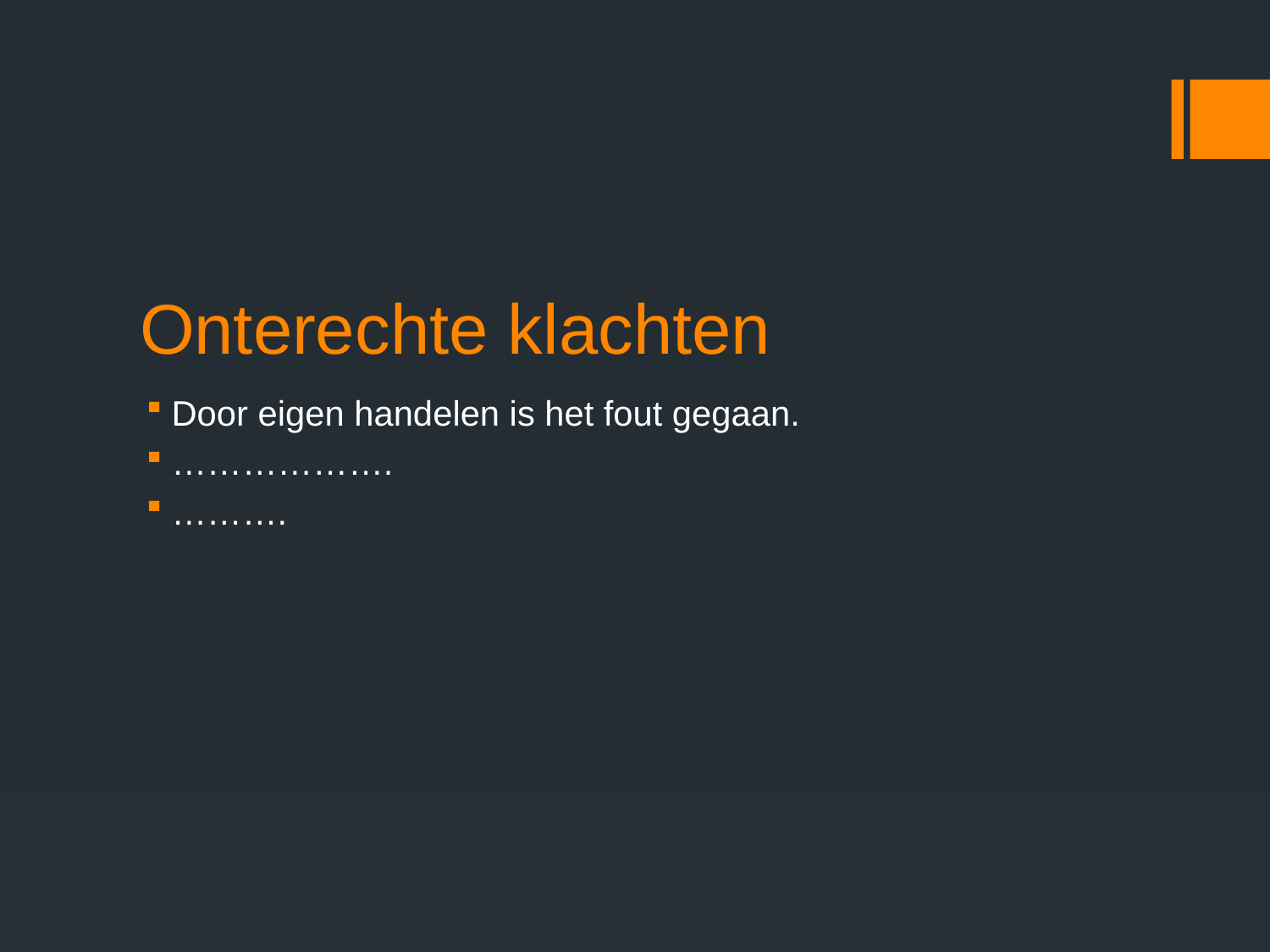

# Onterechte klachten
Door eigen handelen is het fout gegaan.
……………….
……….